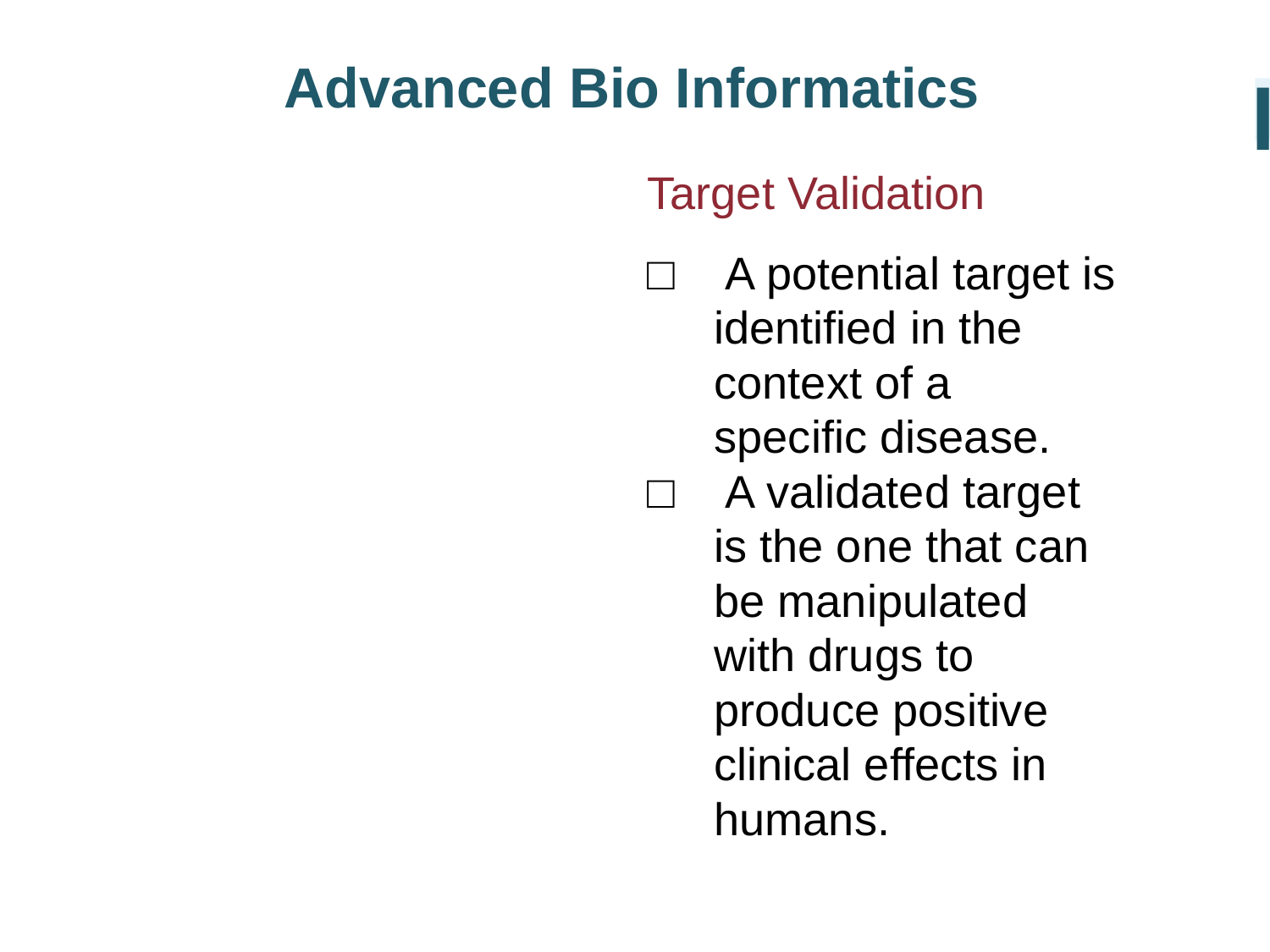

Advanced Bio Informatics
I
Target Validation
□    A potential target is identified in the context of a specific disease.
□    A validated target is the one that can be manipulated with drugs to produce positive clinical effects in humans.